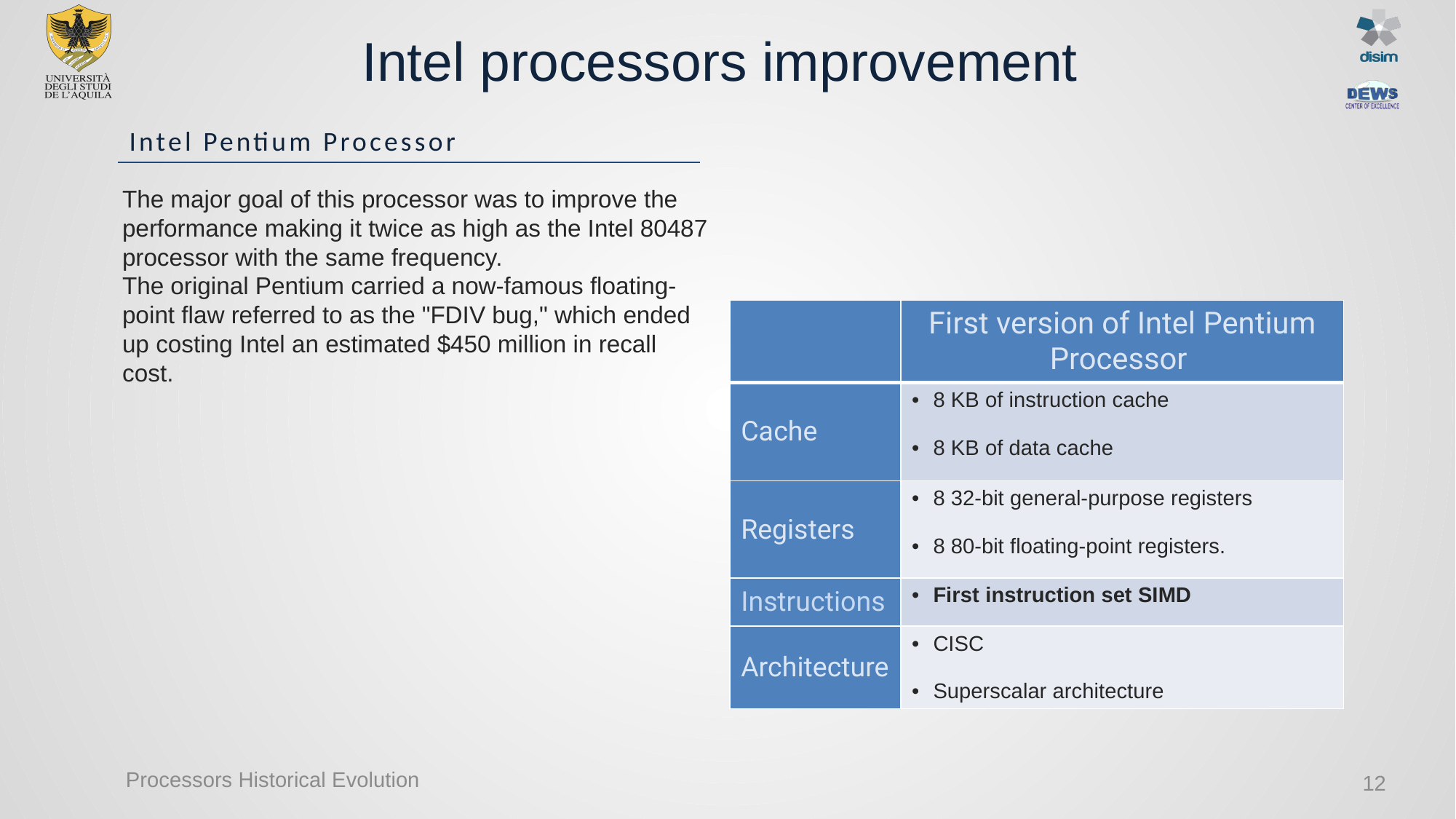

# Intel processors improvement
Intel Pentium Processor

The major goal of this processor was to improve the performance making it twice as high as the Intel 80487 processor with the same frequency.
The original Pentium carried a now-famous floating-point flaw referred to as the "FDIV bug," which ended up costing Intel an estimated $450 million in recall cost.

|  | First version of Intel Pentium Processor |
| --- | --- |
| Cache | 8 KB of instruction cache 8 KB of data cache |
| Registers | 8 32-bit general-purpose registers   8 80-bit floating-point registers. |
| Instructions | First instruction set SIMD |
| Architecture | CISC Superscalar architecture |
Processors Historical Evolution

12